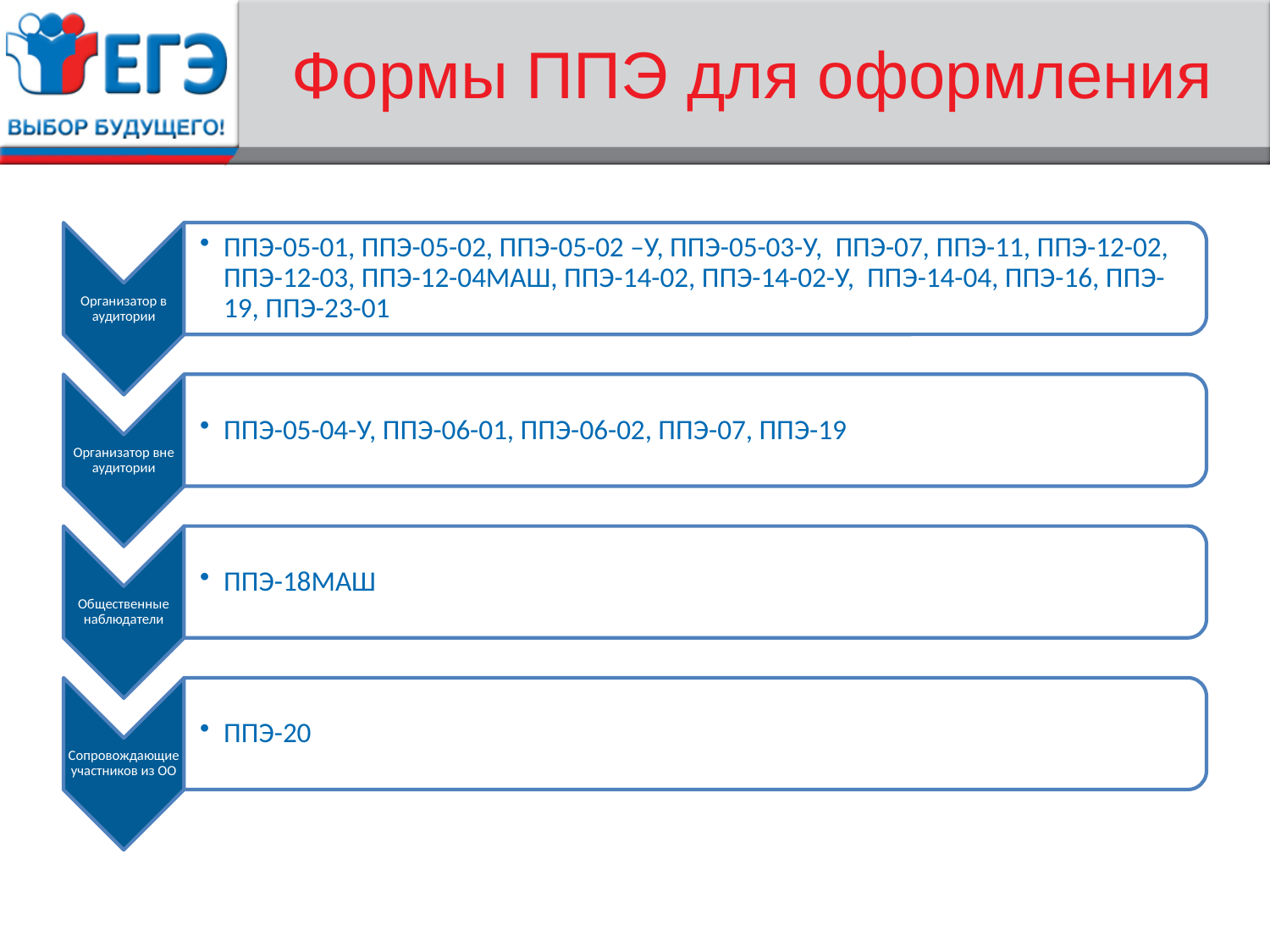

# Формы ППЭ для оформления
Организатор в аудитории
ППЭ-05-01, ППЭ-05-02, ППЭ-05-02 –У, ППЭ-05-03-У,  ППЭ-07, ППЭ-11, ППЭ-12-02, ППЭ-12-03, ППЭ-12-04МАШ, ППЭ-14-02, ППЭ-14-02-У,  ППЭ-14-04, ППЭ-16, ППЭ-19, ППЭ-23-01
Организатор вне аудитории
ППЭ-05-04-У, ППЭ-06-01, ППЭ-06-02, ППЭ-07, ППЭ-19
Общественные наблюдатели
ППЭ-18МАШ
Сопровождающие участников из ОО
ППЭ-20